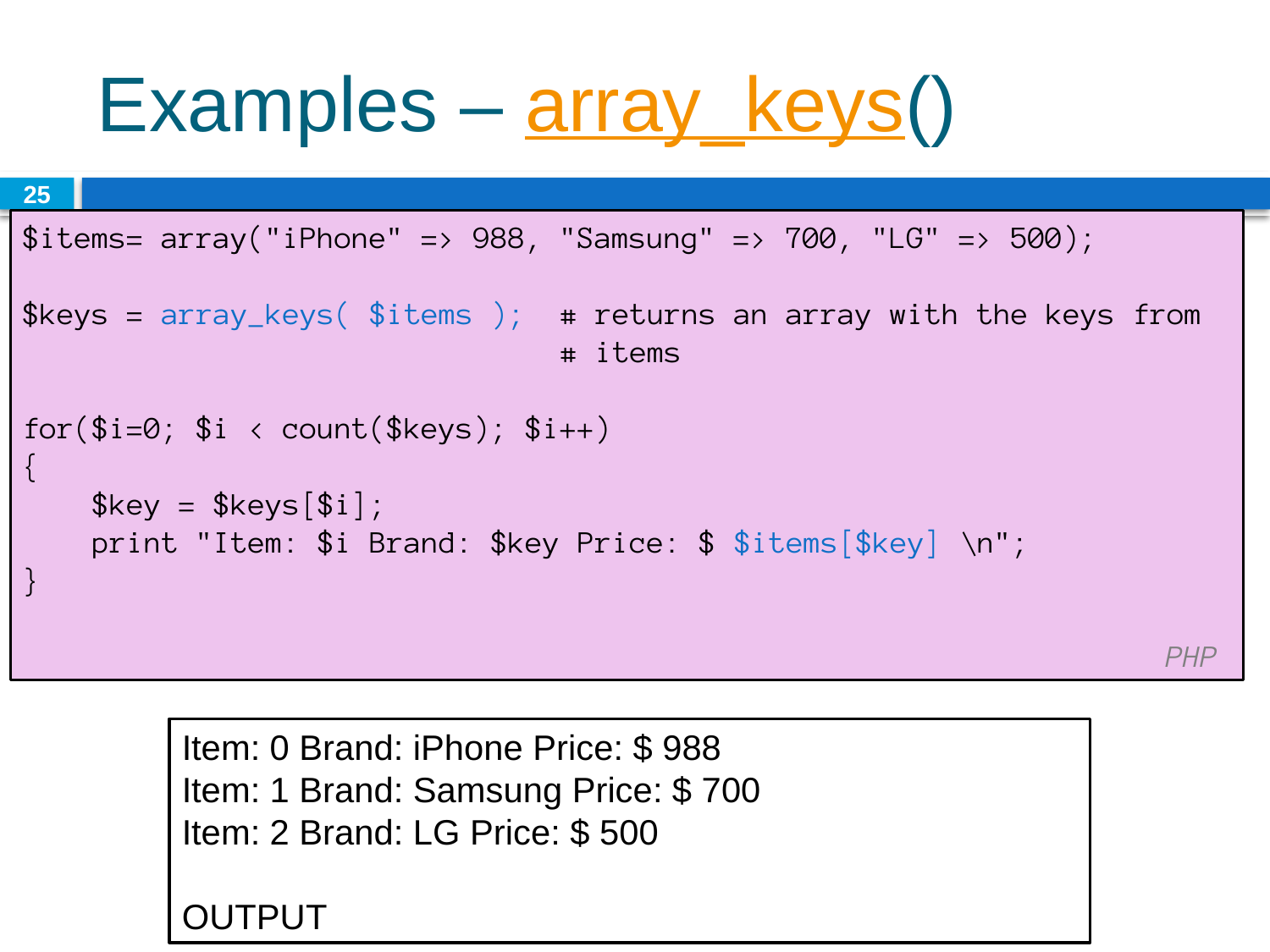

# Examples – array_keys()
25
$items= array("iPhone" => 988, "Samsung" => 700, "LG" => 500);

$keys = array_keys( $items );  # returns an array with the keys from
                               # items

for($i=0; $i < count($keys); $i++)
{
    $key = $keys[$i];
    print "Item: $i Brand: $key Price: $ $items[$key] \n";
}

				  					PHP
Item: 0 Brand: iPhone Price: $ 988
Item: 1 Brand: Samsung Price: $ 700
Item: 2 Brand: LG Price: $ 500
					            OUTPUT